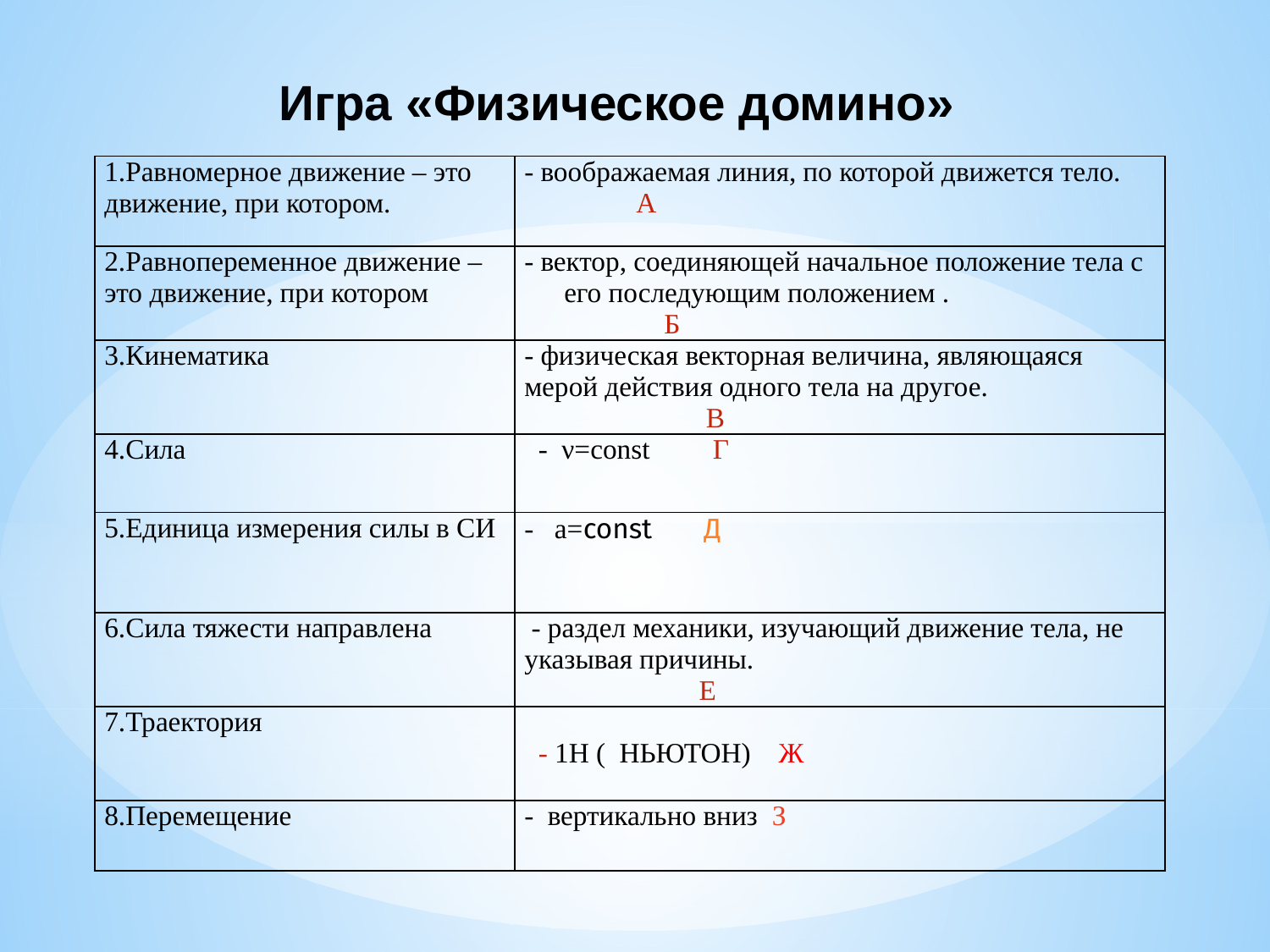

Игра «Физическое домино»
| 1.Равномерное движение – это движение, при котором. | - воображаемая линия, по которой движется тело.   А |
| --- | --- |
| 2.Равнопеременное движение – это движение, при котором | - вектор, соединяющей начальное положение тела с его последующим положением . Б |
| 3.Кинематика | - физическая векторная величина, являющаяся мерой действия одного тела на другое. В |
| 4.Сила | - ν=const Г |
| 5.Единица измерения силы в СИ | - а=const Д |
| 6.Сила тяжести направлена | - раздел механики, изучающий движение тела, не указывая причины. Е |
| 7.Траектория | - 1Н ( НЬЮТОН) Ж |
| 8.Перемещение | - вертикально вниз З |